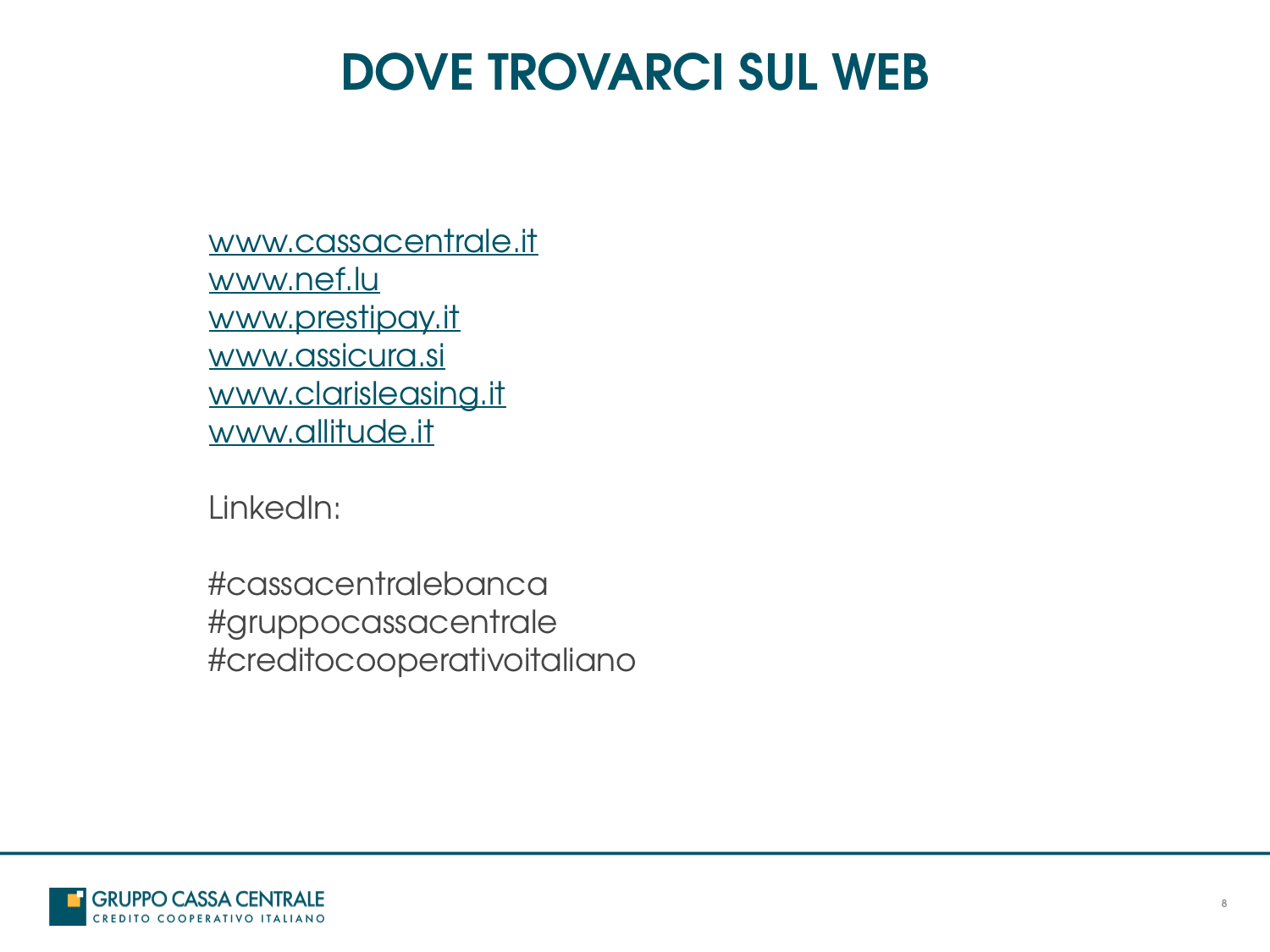

DOVE TROVARCI SUL WEB
www.cassacentrale.it
www.nef.lu
www.prestipay.it
www.assicura.si
www.clarisleasing.it
www.allitude.it

LinkedIn:

#cassacentralebanca
#gruppocassacentrale
#creditocooperativoitaliano